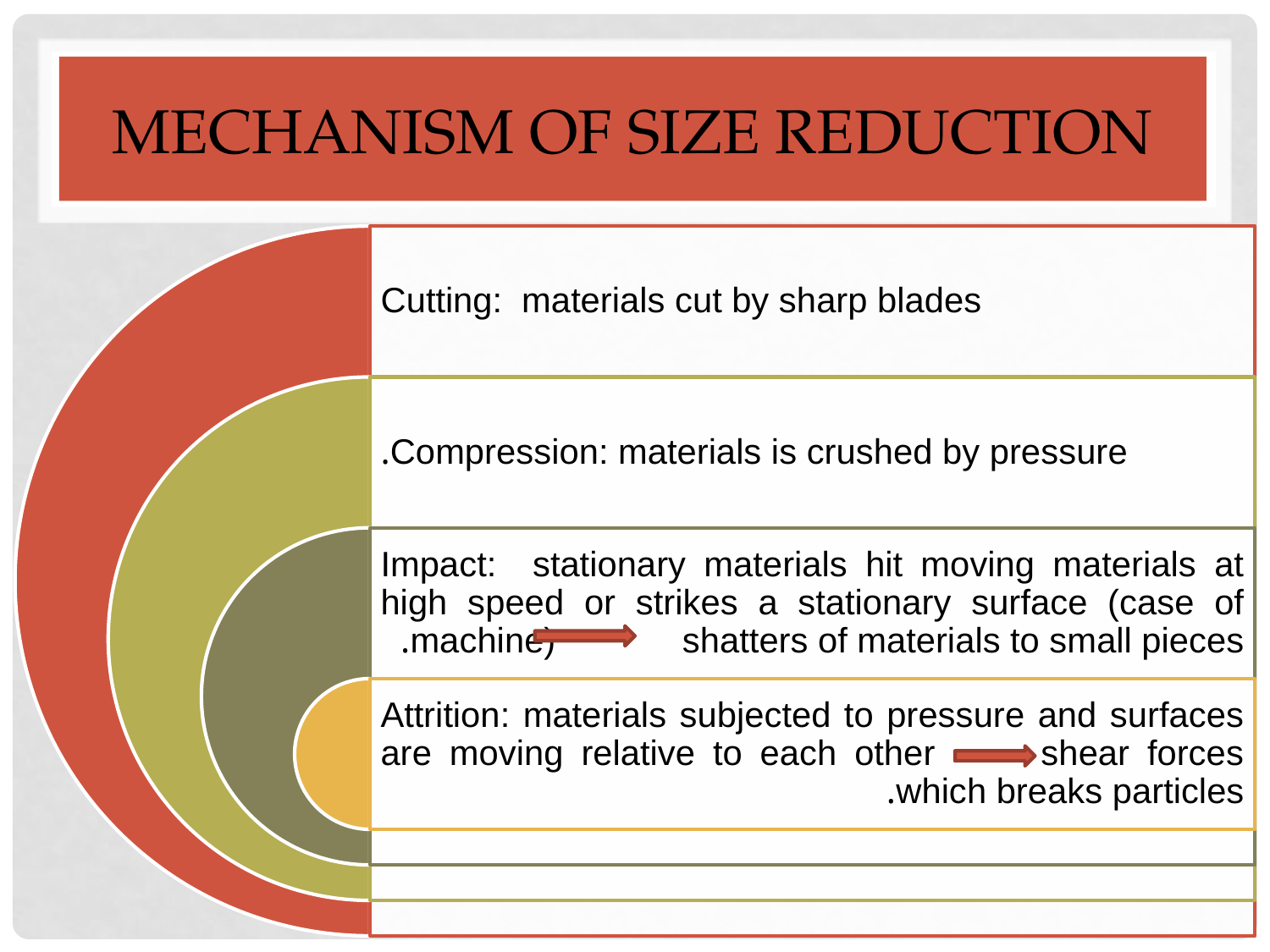

# Mechanism of size reduction
Cutting:  materials cut by sharp blades
Compression: materials is crushed by pressure.
Impact:  stationary materials hit moving materials at high speed or strikes a stationary surface (case of machine)             shatters of materials to small pieces.
Attrition: materials subjected to pressure and surfaces are moving relative to each other      shear forces which breaks particles.